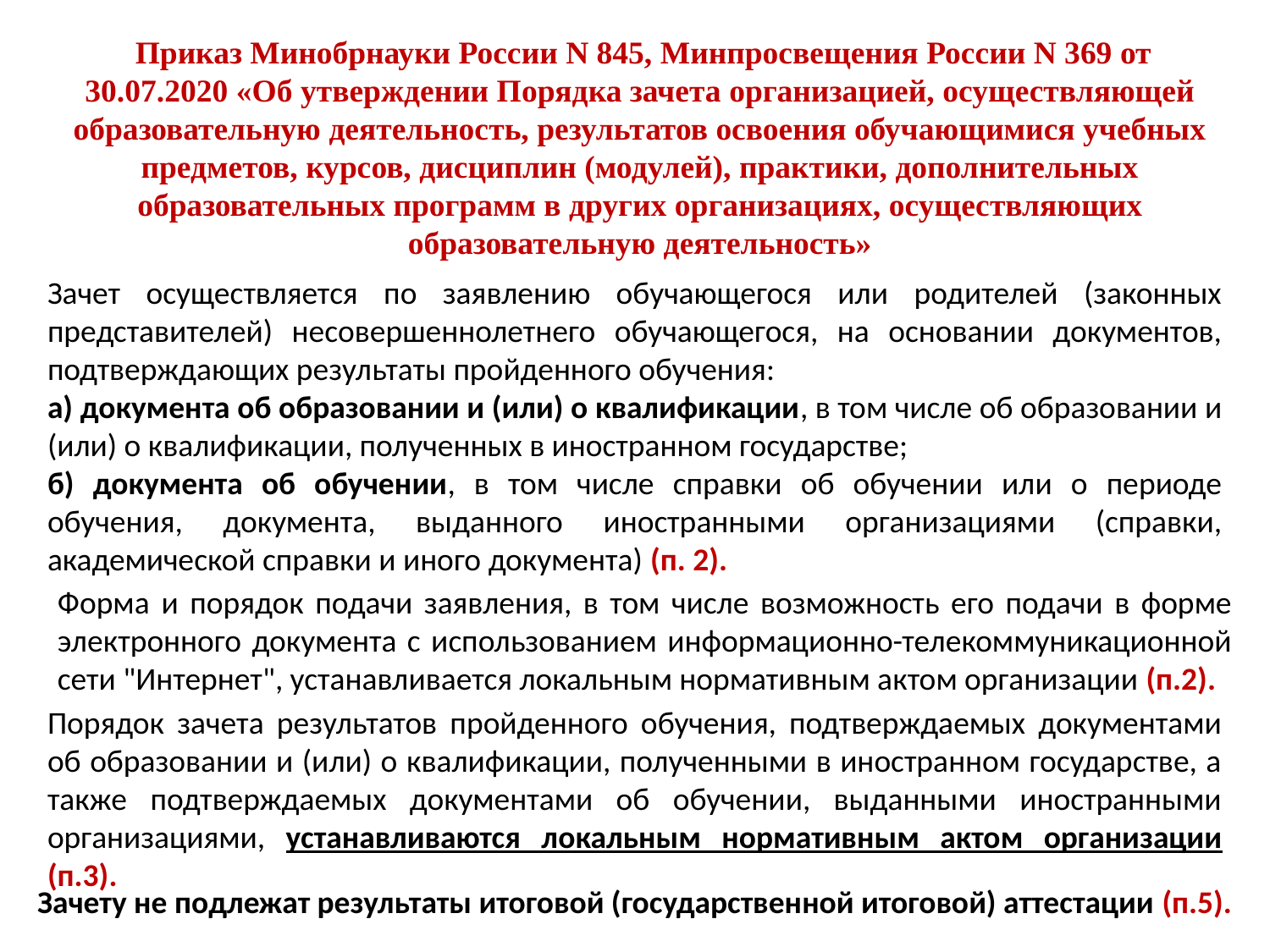

Приказ Минобрнауки России N 845, Минпросвещения России N 369 от 30.07.2020 «Об утверждении Порядка зачета организацией, осуществляющей образовательную деятельность, результатов освоения обучающимися учебных предметов, курсов, дисциплин (модулей), практики, дополнительных образовательных программ в других организациях, осуществляющих образовательную деятельность»
Зачет осуществляется по заявлению обучающегося или родителей (законных представителей) несовершеннолетнего обучающегося, на основании документов, подтверждающих результаты пройденного обучения:
а) документа об образовании и (или) о квалификации, в том числе об образовании и (или) о квалификации, полученных в иностранном государстве;
б) документа об обучении, в том числе справки об обучении или о периоде обучения, документа, выданного иностранными организациями (справки, академической справки и иного документа) (п. 2).
Форма и порядок подачи заявления, в том числе возможность его подачи в форме электронного документа с использованием информационно-телекоммуникационной сети "Интернет", устанавливается локальным нормативным актом организации (п.2).

Порядок зачета результатов пройденного обучения, подтверждаемых документами об образовании и (или) о квалификации, полученными в иностранном государстве, а также подтверждаемых документами об обучении, выданными иностранными организациями, устанавливаются локальным нормативным актом организации (п.3).

Зачету не подлежат результаты итоговой (государственной итоговой) аттестации (п.5).